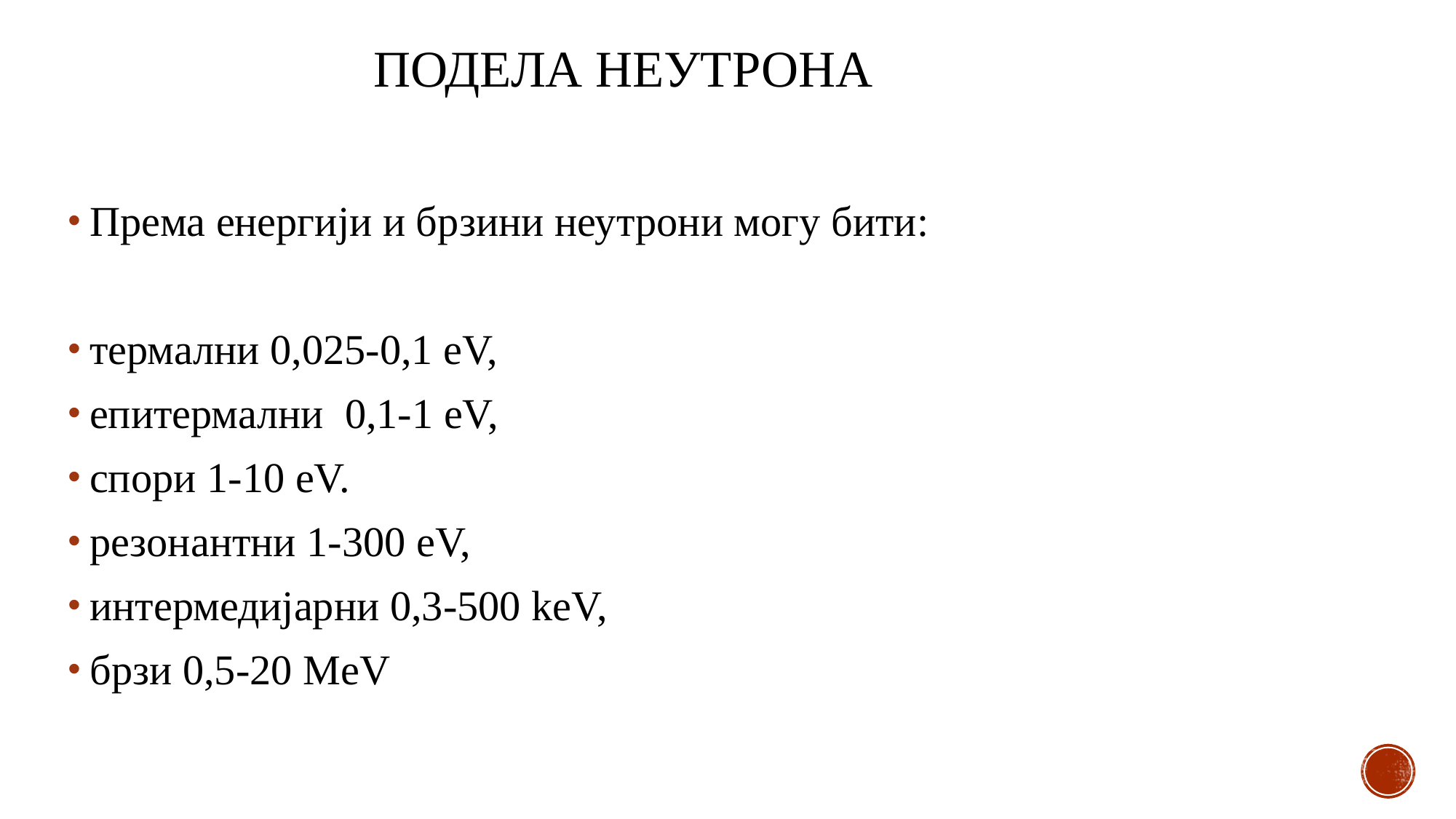

# Подела неутрона
Према енергији и брзини неутрони могу бити:

термални 0,025-0,1 eV,
епитермални  0,1-1 eV,
спори 1-10 eV.
резонантни 1-300 eV,
интермедијарни 0,3-500 keV,
брзи 0,5-20 MeV